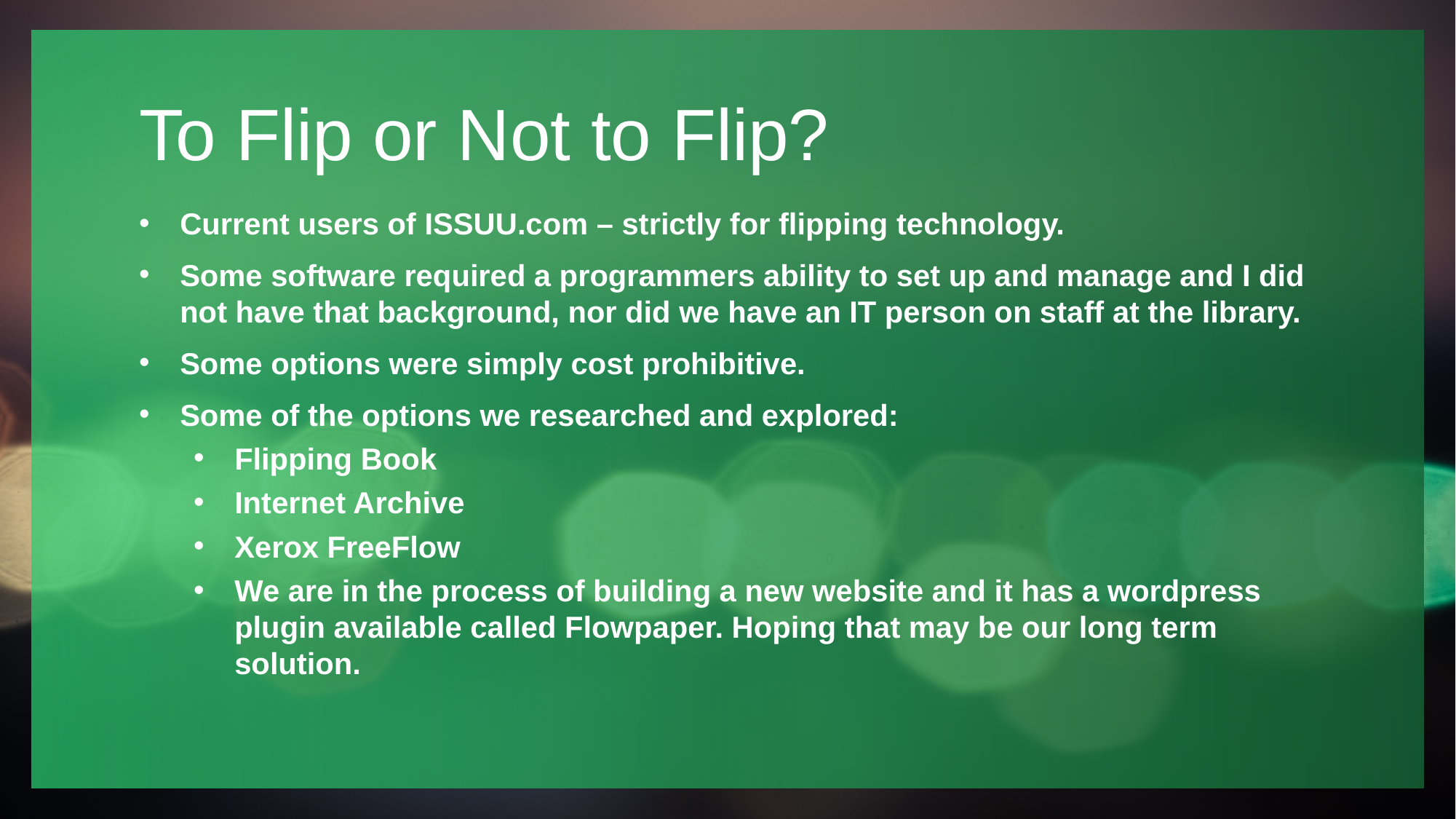

# To Flip or Not to Flip?
Current users of ISSUU.com – strictly for flipping technology.
Some software required a programmers ability to set up and manage and I did not have that background, nor did we have an IT person on staff at the library.
Some options were simply cost prohibitive.
Some of the options we researched and explored:
Flipping Book
Internet Archive
Xerox FreeFlow
We are in the process of building a new website and it has a wordpress plugin available called Flowpaper. Hoping that may be our long term solution.